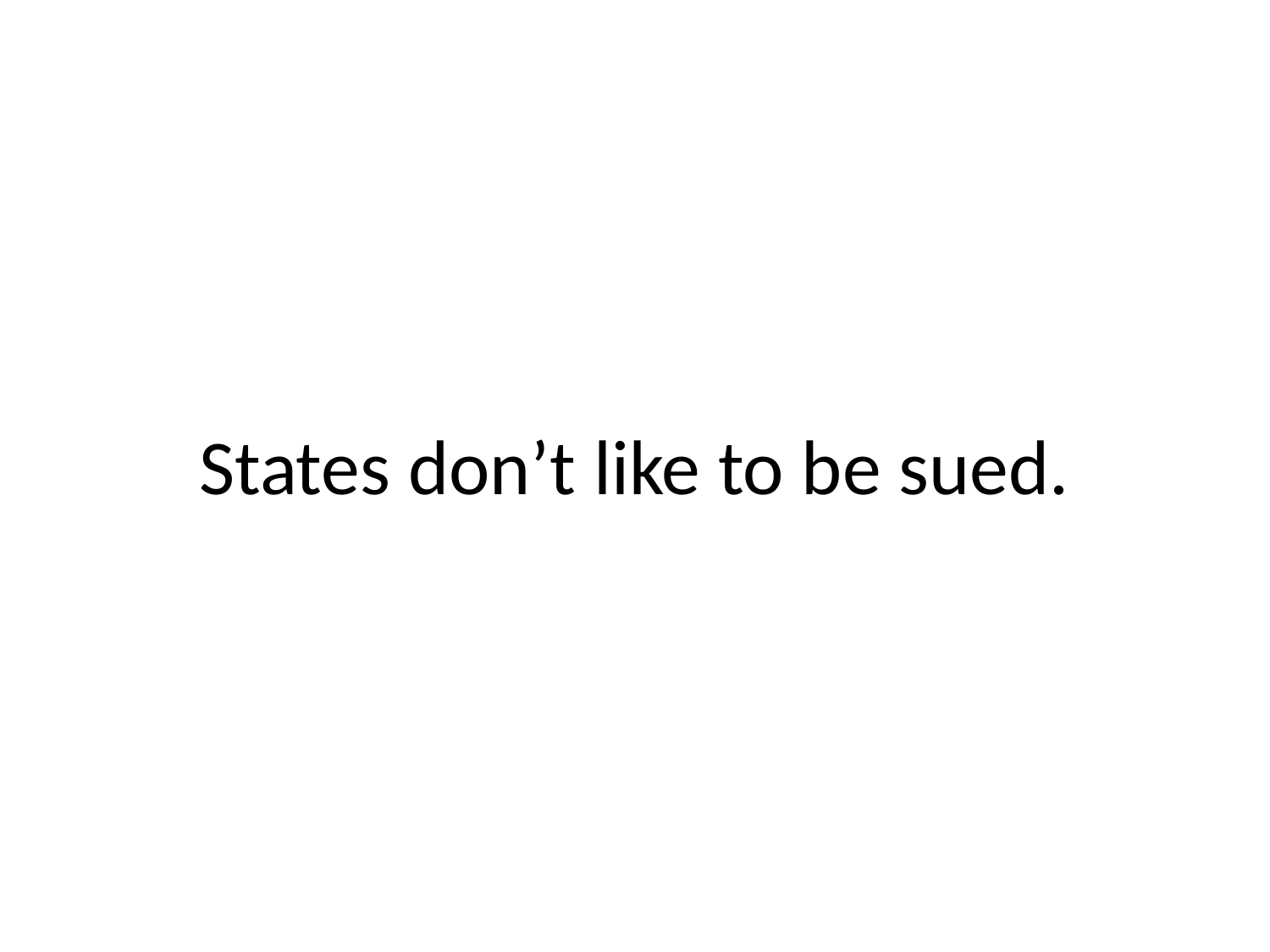

# States don’t like to be sued.